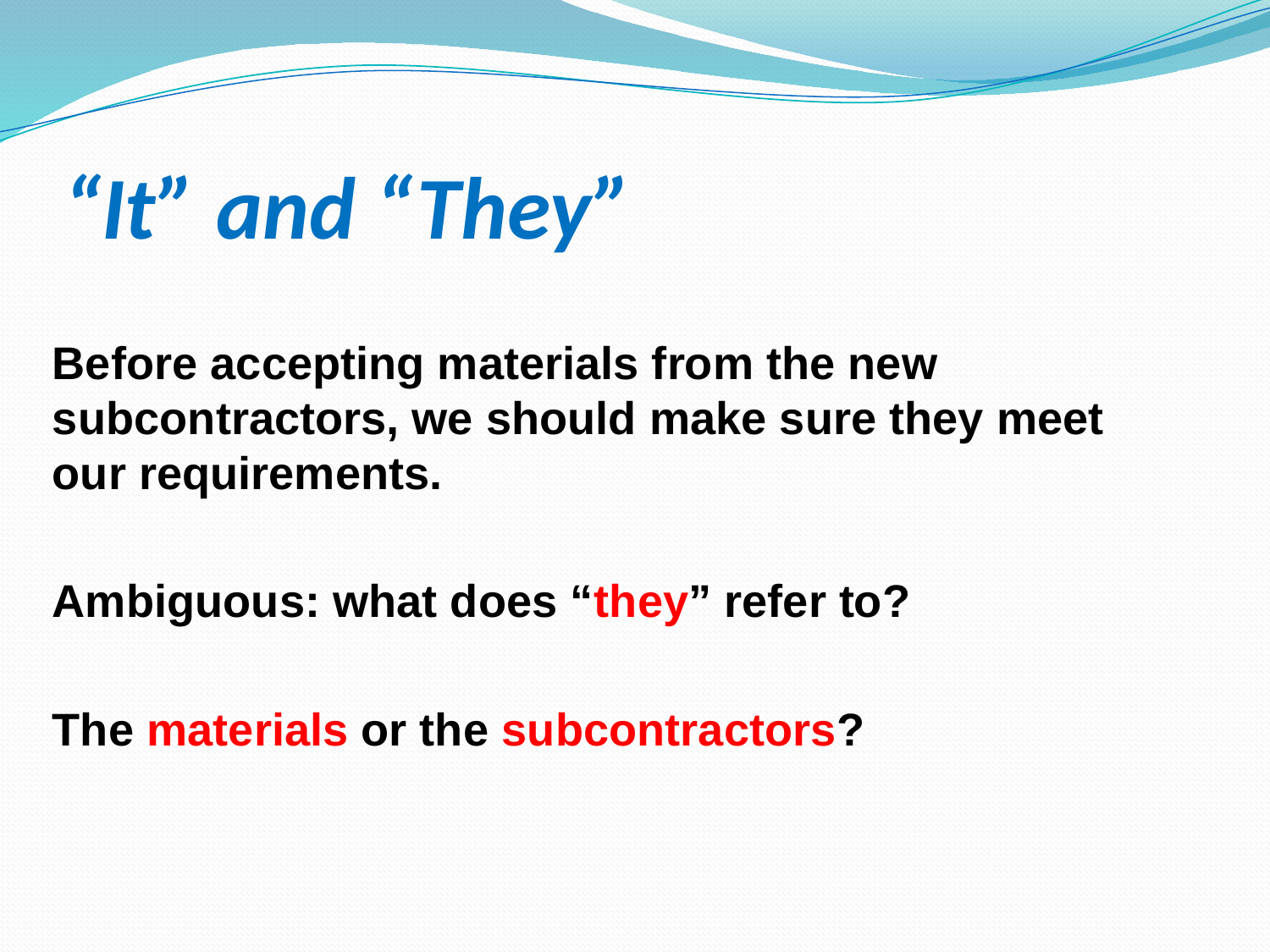

# “It” and “They”
Before accepting materials from the new subcontractors, we should make sure they meet our requirements.

Ambiguous: what does “they” refer to?

The materials or the subcontractors?